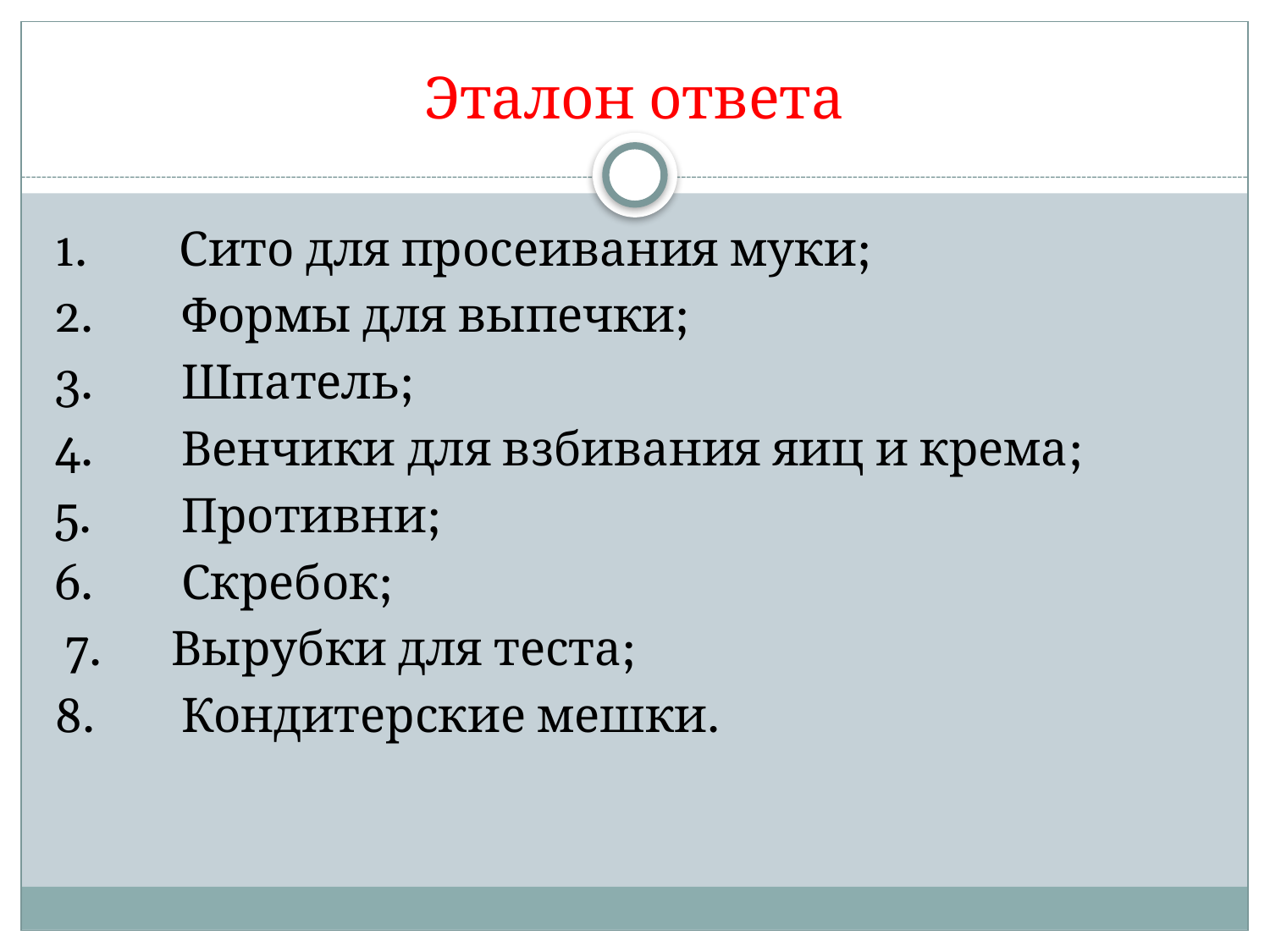

# Эталон ответа
1.        Сито для просеивания муки;
2.	Формы для выпечки;
3.	Шпатель;
4.	Венчики для взбивания яиц и крема;
5.	Противни;
6.	Скребок;
 7.      Вырубки для теста;
8.	Кондитерские мешки.